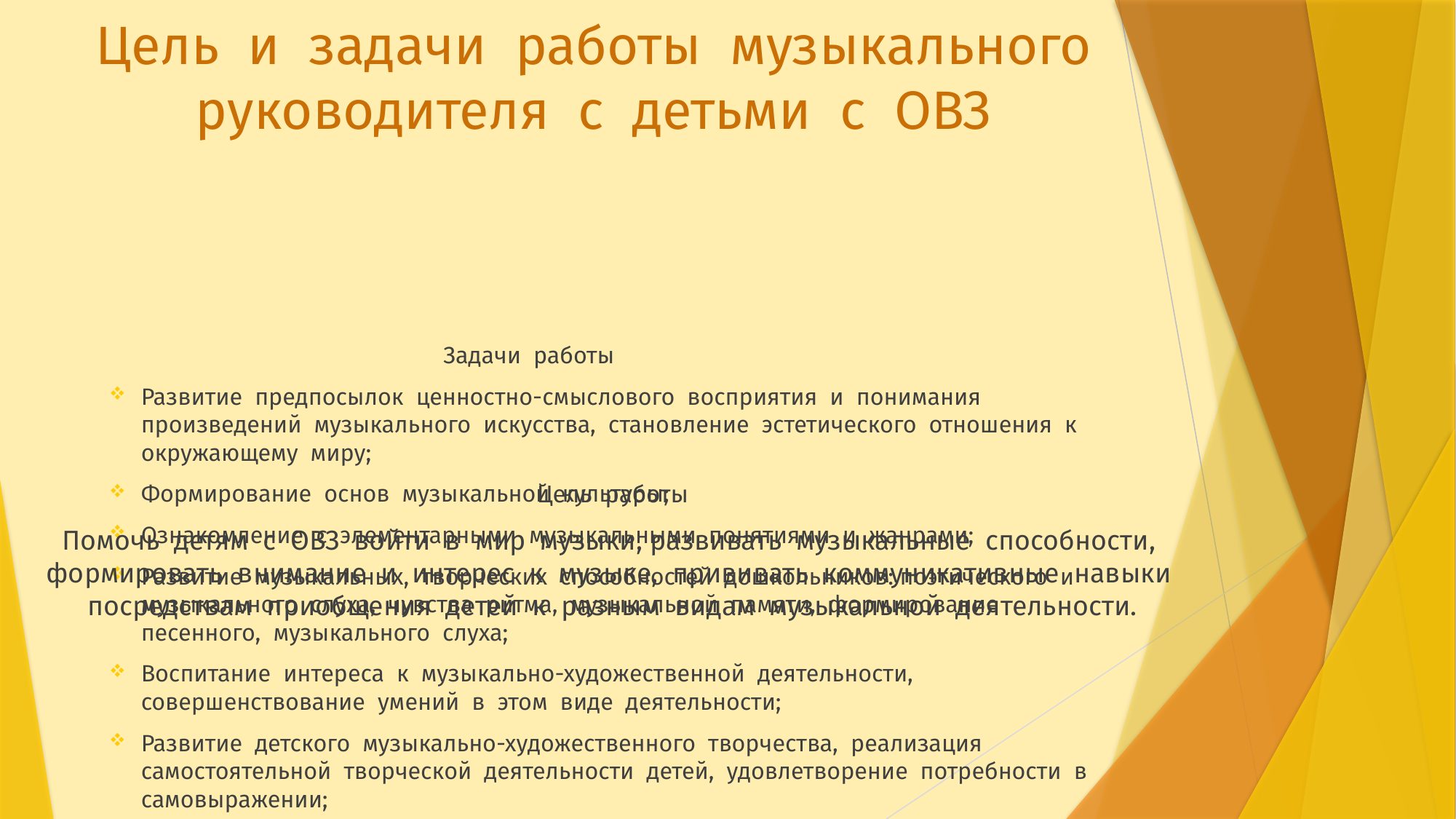

# Цель  и  задачи  работы  музыкального руководителя  с  детьми  с  ОВЗ
Цель  работы
Помочь  детям  с  ОВЗ  войти  в  мир  музыки, развивать  музыкальные  способности,  формировать  внимание  и  интерес  к  музыке,  прививать  коммуникативные  навыки  посредствам  приобщения  детей  к  разным  видам  музыкальной  деятельности.
                                                      Задачи  работы
Развитие  предпосылок  ценностно-смыслового  восприятия  и  понимания  произведений  музыкального  искусства,  становление  эстетического  отношения  к  окружающему  миру;
Формирование  основ  музыкальной  культуры;
Ознакомление  с  элементарными  музыкальными  понятиями  и  жанрами;
Развитие  музыкальных,  творческих  способностей  дошкольников: поэтического  и  музыкального  слуха,  чувства  ритма,  музыкальной  памяти,  формирование  песенного,  музыкального  слуха;
Воспитание  интереса  к  музыкально-художественной  деятельности,  совершенствование  умений  в  этом  виде  деятельности;
Развитие  детского  музыкально-художественного  творчества,  реализация  самостоятельной  творческой  деятельности  детей,  удовлетворение  потребности  в  самовыражении;